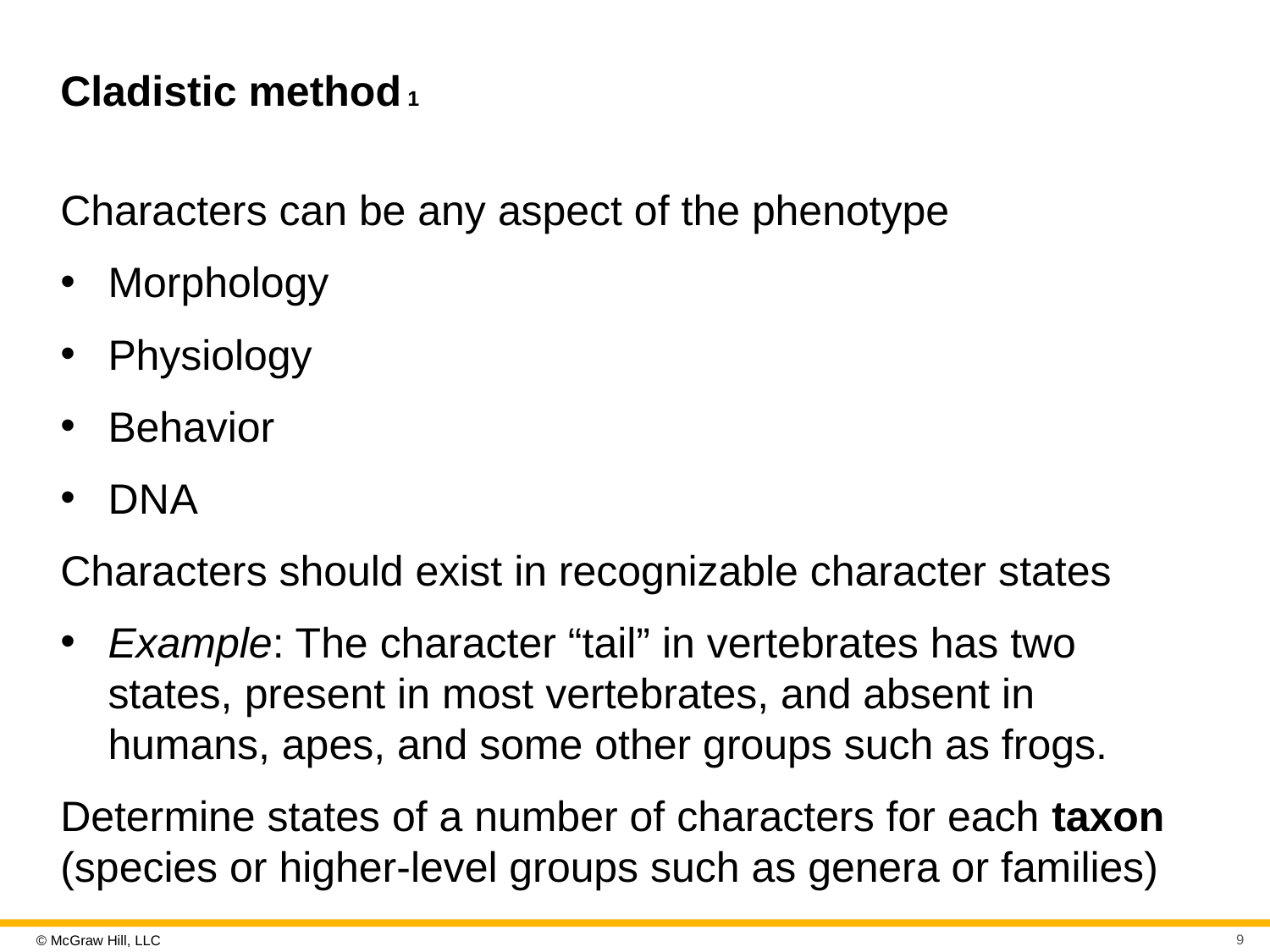

# Cladistic method 1
Characters can be any aspect of the phenotype
Morphology
Physiology
Behavior
D N A
Characters should exist in recognizable character states
Example: The character “tail” in vertebrates has two states, present in most vertebrates, and absent in humans, apes, and some other groups such as frogs.
Determine states of a number of characters for each taxon (species or higher-level groups such as genera or families)
9